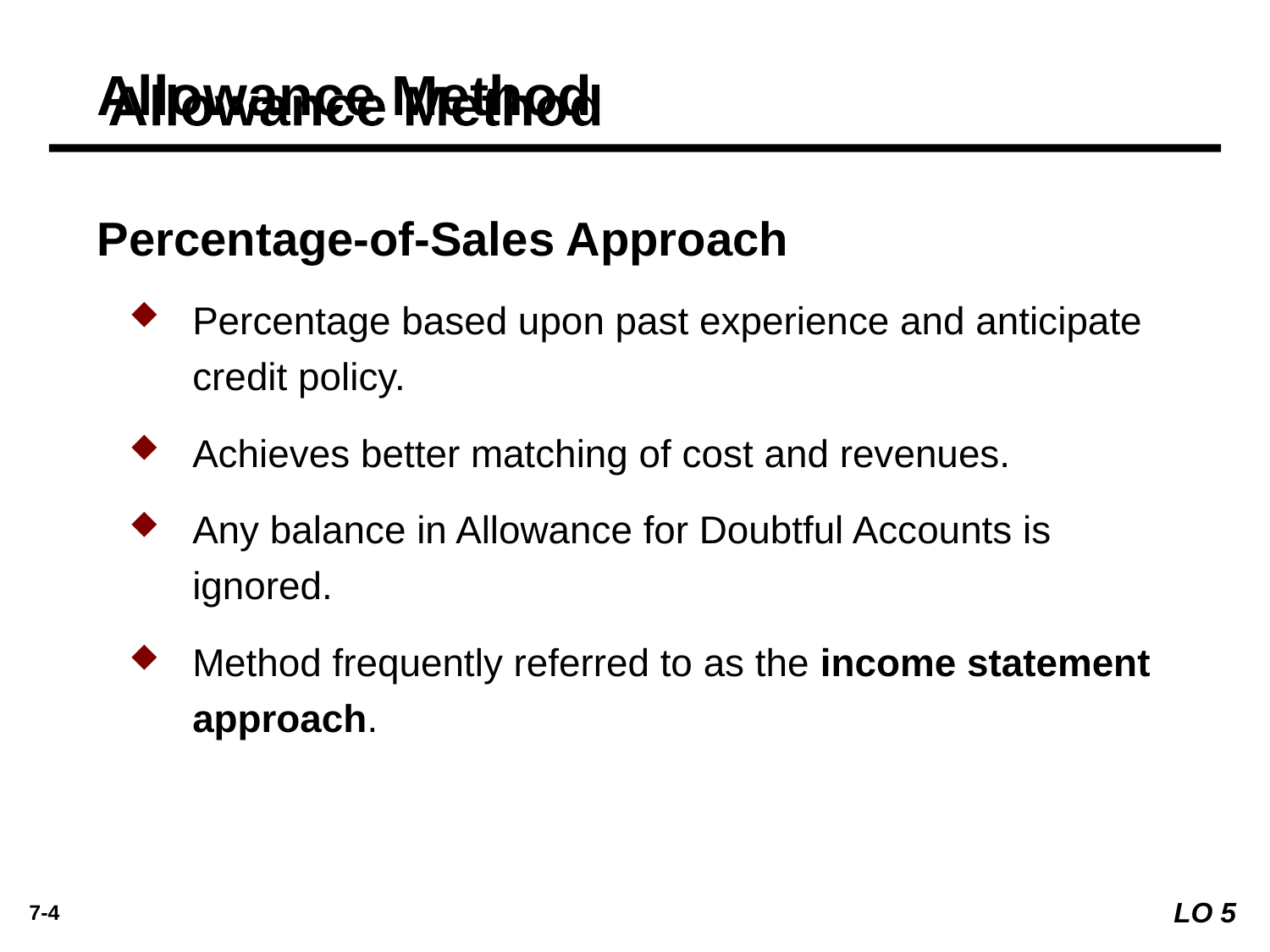

Allowance Method

Percentage-of-Sales Approach
Percentage based upon past experience and anticipate credit policy.
Achieves better matching of cost and revenues.
Any balance in Allowance for Doubtful Accounts is ignored.
Method frequently referred to as the income statement approach.
LO 5